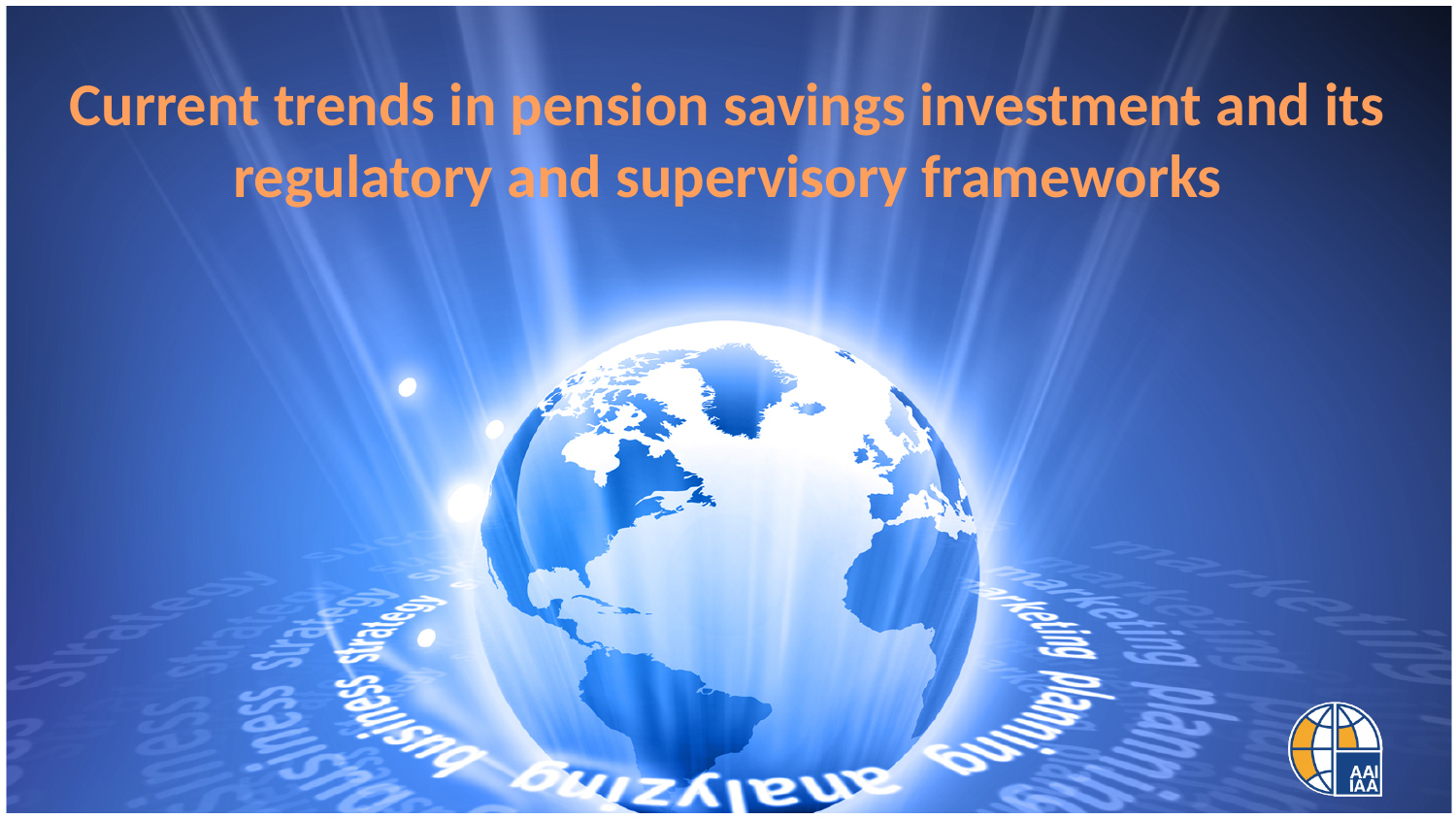

# Current trends in pension savings investment and its regulatory and supervisory frameworks